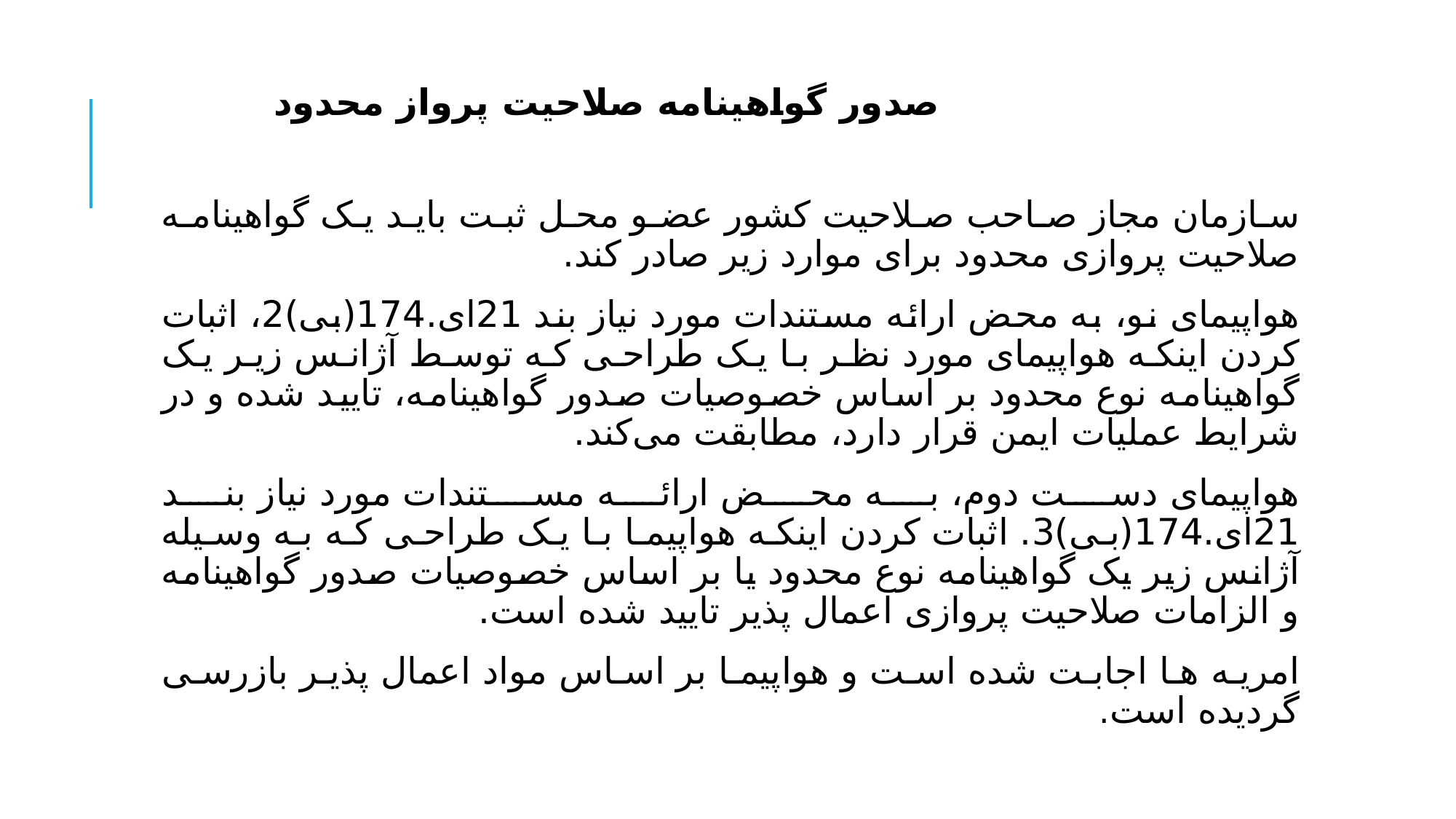

# صدور گواهینامه صلاحیت پرواز محدود
سازمان مجاز صاحب صلاحیت کشور عضو محل ثبت باید یک گواهینامه صلاحیت پروازی محدود برای موارد زیر صادر کند.
هواپیمای نو، به محض ارائه مستندات مورد نیاز بند 21ای.174(بی)2، اثبات کردن اینکه هواپیمای مورد نظر با یک طراحی که توسط آژانس زیر یک گواهینامه نوع محدود بر اساس خصوصیات صدور گواهینامه، تایید شده و در شرایط عملیات ایمن قرار دارد، مطابقت می‌کند.
هواپیمای دست دوم، به محض ارائه مستندات مورد نیاز بند 21ای.174(بی)3. اثبات کردن اینکه هواپیما با یک طراحی که به وسیله آژانس زیر یک گواهینامه نوع محدود یا بر اساس خصوصیات صدور گواهینامه و الزامات صلاحیت پروازی اعمال پذیر تایید شده است.
امریه ‌ها اجابت شده است و هواپیما بر اساس مواد اعمال پذیر بازرسی گردیده است.